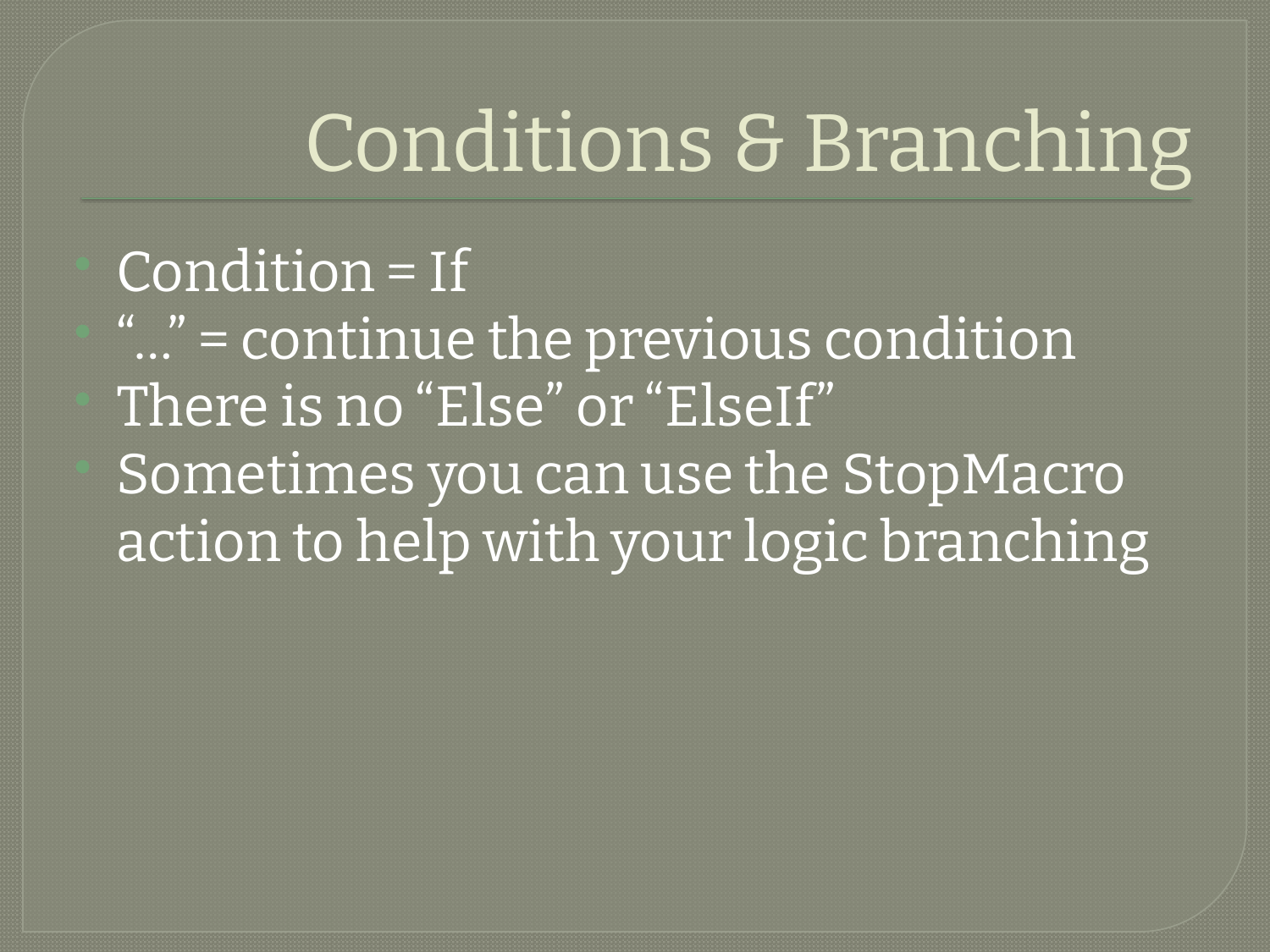

# Conditions & Branching
Condition = If
“…” = continue the previous condition
There is no “Else” or “ElseIf”
Sometimes you can use the StopMacro action to help with your logic branching